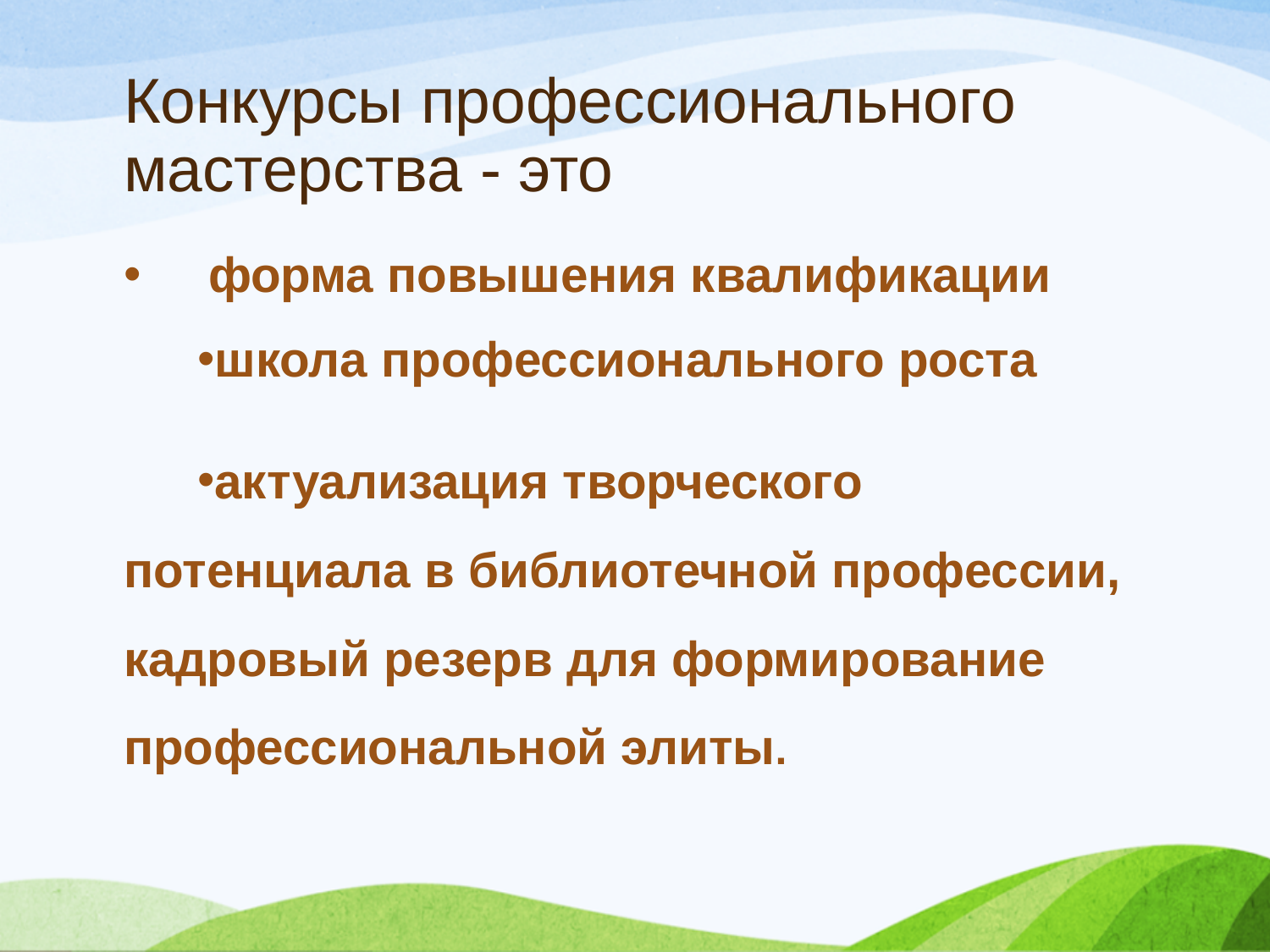

# Конкурсы профессионального мастерства - это
форма повышения квалификации
школа профессионального роста
актуализация творческого потенциала в библиотечной профессии, кадровый резерв для формирование профессиональной элиты.